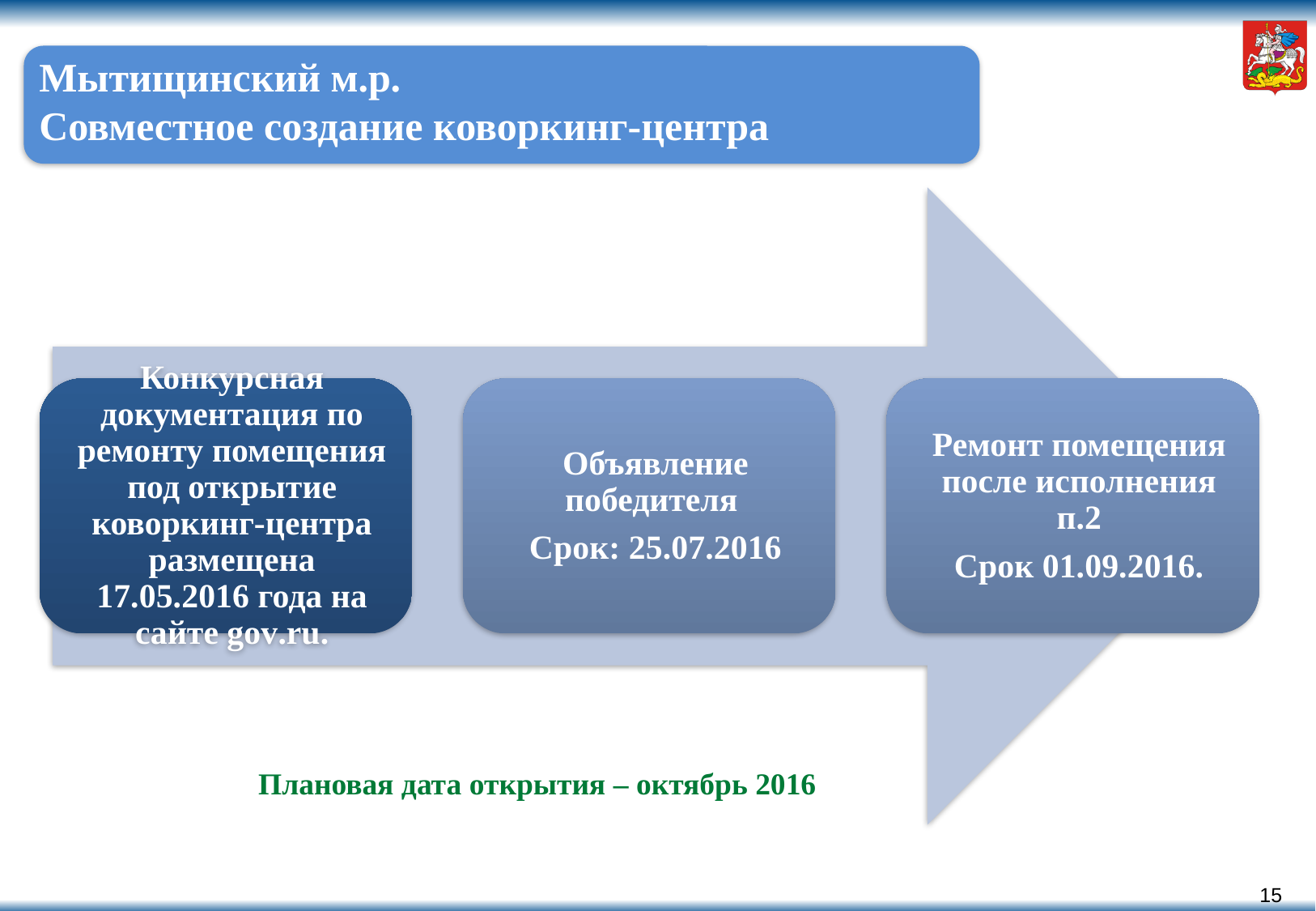

# Мытищинский м.р. Совместное создание коворкинг-центра
Конкурсная документация по ремонту помещения под открытие коворкинг-центра размещена 17.05.2016 года на сайте gov.ru.
Объявление победителя
Срок: 25.07.2016
Ремонт помещения после исполнения п.2
Срок 01.09.2016.
Плановая дата открытия – октябрь 2016
15